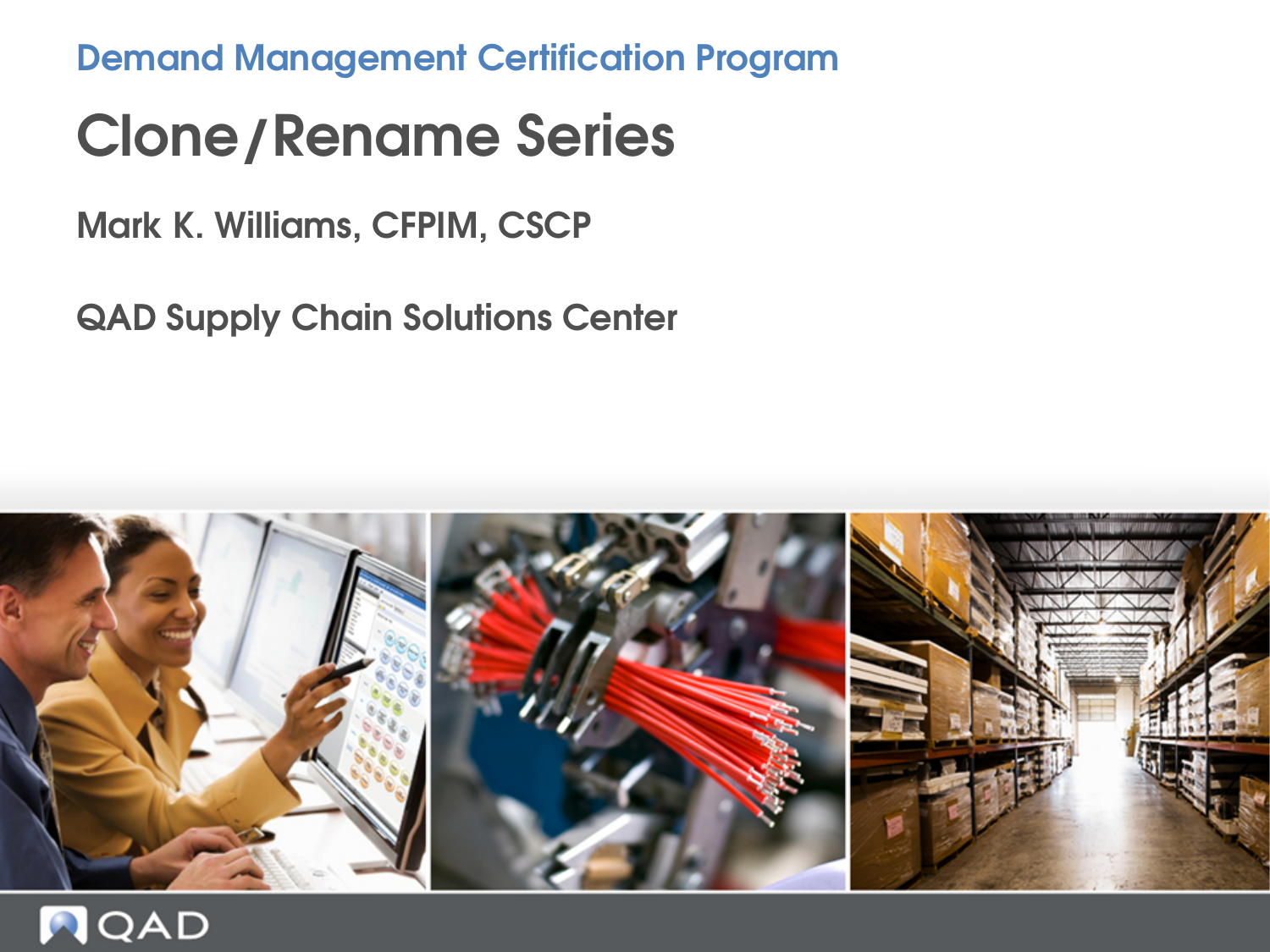

Demand Management Certification Program
# Clone/Rename Series
Mark K. Williams, CFPIM, CSCP
QAD Supply Chain Solutions Center